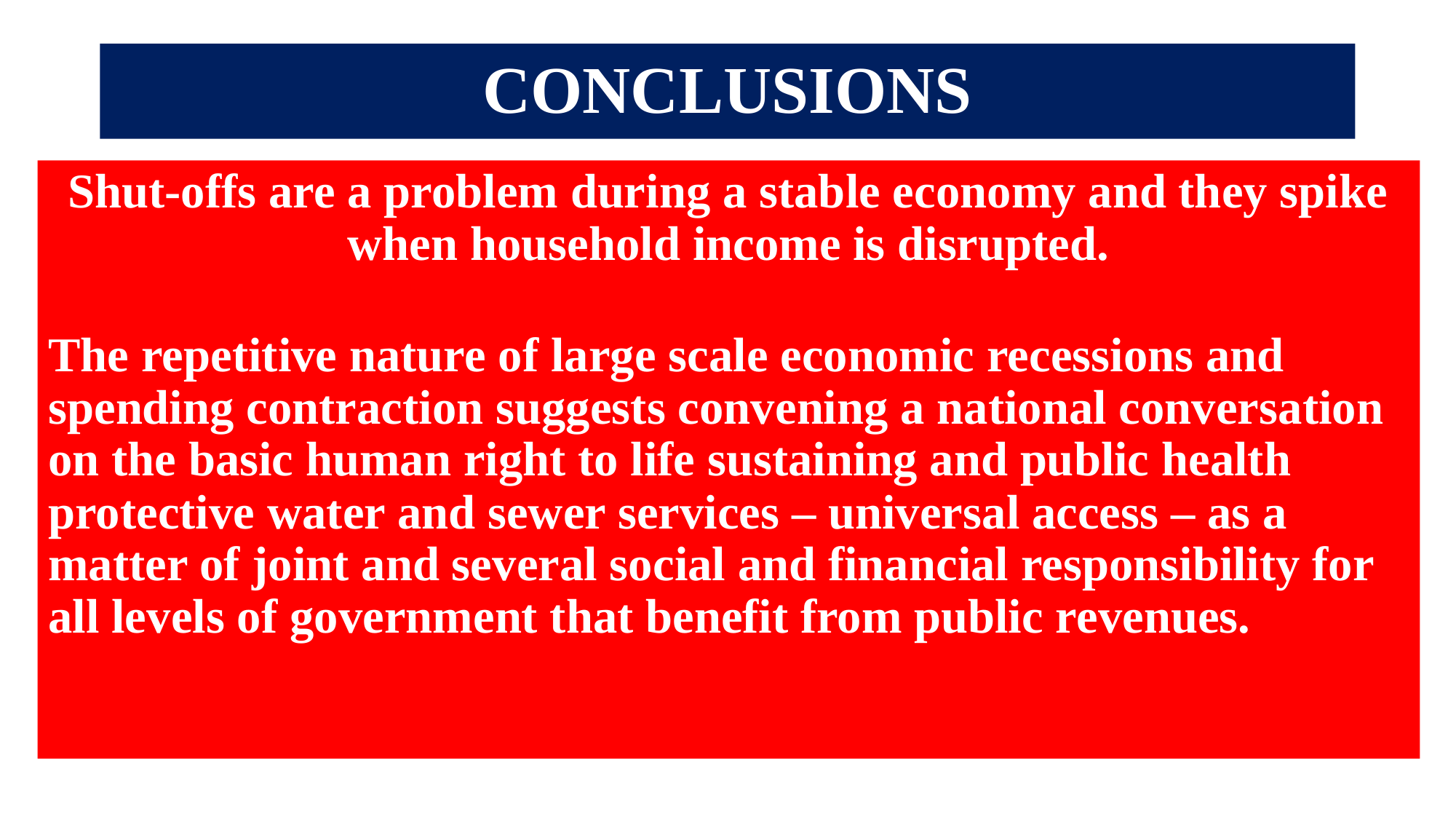

# CONCLUSIONS
Shut-offs are a problem during a stable economy and they spike when household income is disrupted.

The repetitive nature of large scale economic recessions and spending contraction suggests convening a national conversation on the basic human right to life sustaining and public health protective water and sewer services – universal access – as a matter of joint and several social and financial responsibility for all levels of government that benefit from public revenues.